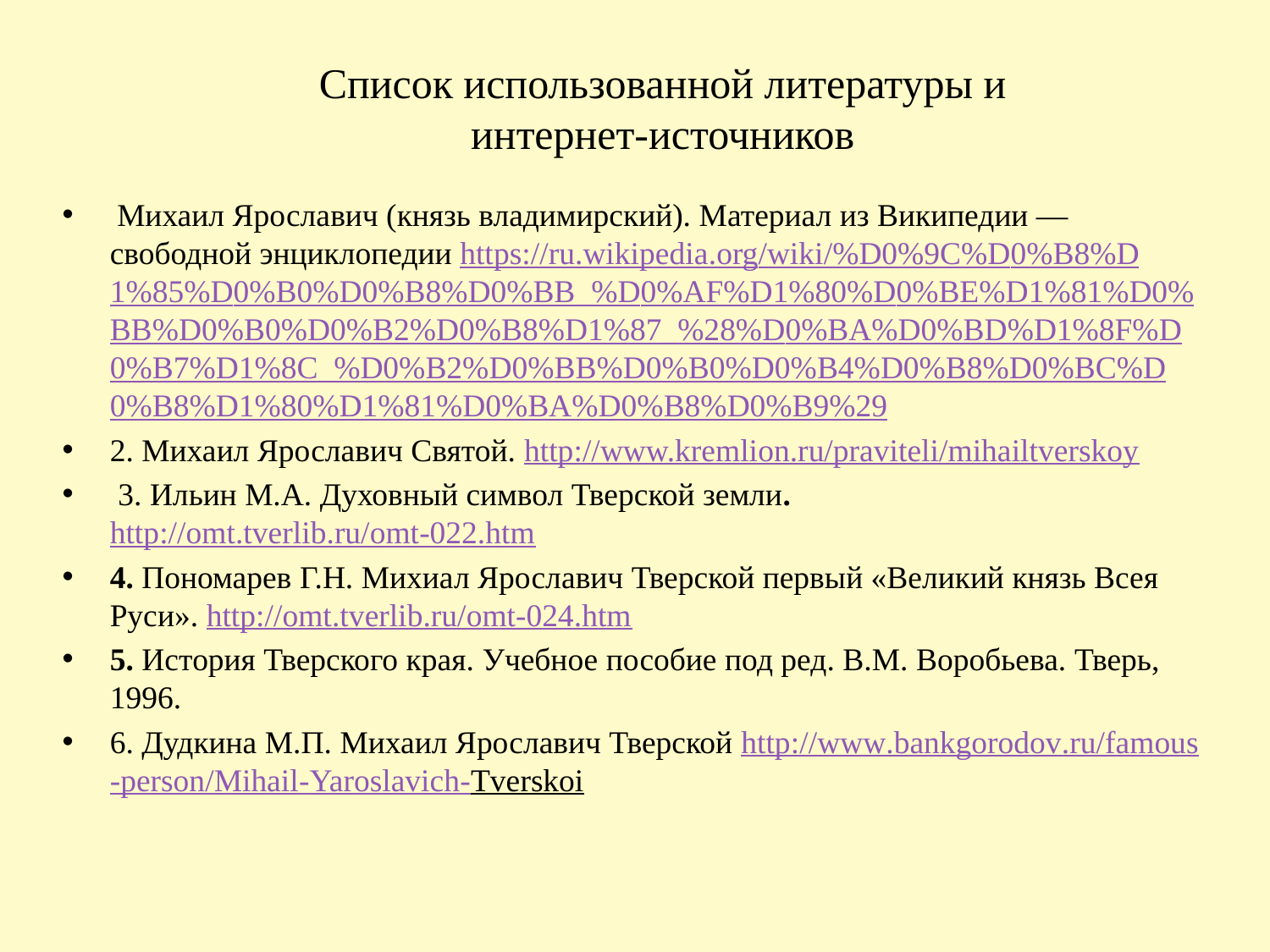

# Список использованной литературы и интернет-источников
 Михаил Ярославич (князь владимирский). Материал из Википедии — свободной энциклопедии https://ru.wikipedia.org/wiki/%D0%9C%D0%B8%D1%85%D0%B0%D0%B8%D0%BB_%D0%AF%D1%80%D0%BE%D1%81%D0%BB%D0%B0%D0%B2%D0%B8%D1%87_%28%D0%BA%D0%BD%D1%8F%D0%B7%D1%8C_%D0%B2%D0%BB%D0%B0%D0%B4%D0%B8%D0%BC%D0%B8%D1%80%D1%81%D0%BA%D0%B8%D0%B9%29
2. Михаил Ярославич Святой. http://www.kremlion.ru/praviteli/mihailtverskoy
 3. Ильин М.А. Духовный символ Тверской земли. http://omt.tverlib.ru/omt-022.htm
4. Пономарев Г.Н. Михиал Ярославич Тверской первый «Великий князь Всея Руси». http://omt.tverlib.ru/omt-024.htm
5. История Тверского края. Учебное пособие под ред. В.М. Воробьева. Тверь, 1996.
6. Дудкина М.П. Михаил Ярославич Тверской http://www.bankgorodov.ru/famous-person/Mihail-Yaroslavich-Tverskoi